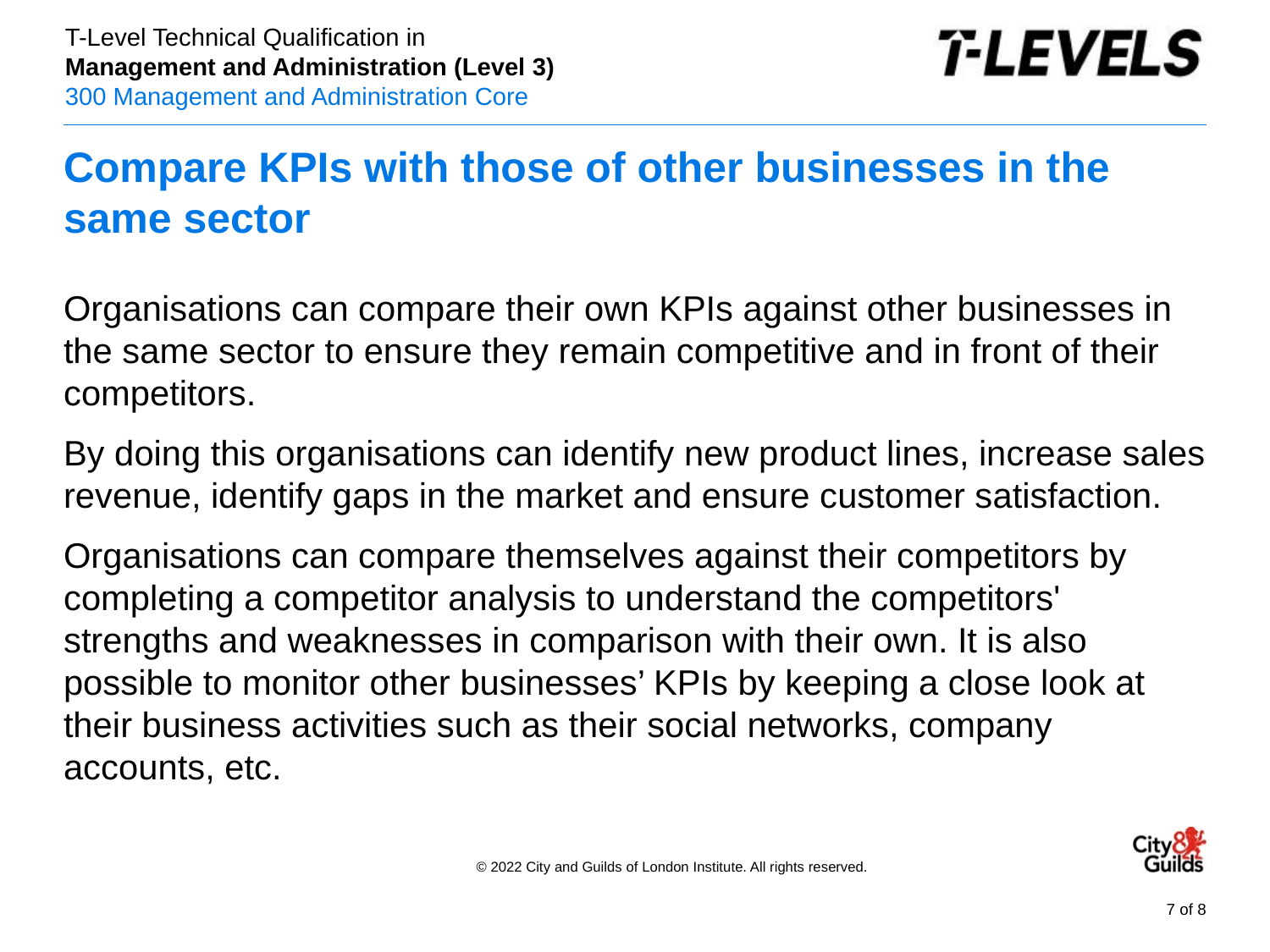

# Compare KPIs with those of other businesses in the same sector
Organisations can compare their own KPIs against other businesses in the same sector to ensure they remain competitive and in front of their competitors.
By doing this organisations can identify new product lines, increase sales revenue, identify gaps in the market and ensure customer satisfaction.
Organisations can compare themselves against their competitors by completing a competitor analysis to understand the competitors' strengths and weaknesses in comparison with their own. It is also possible to monitor other businesses’ KPIs by keeping a close look at their business activities such as their social networks, company accounts, etc.